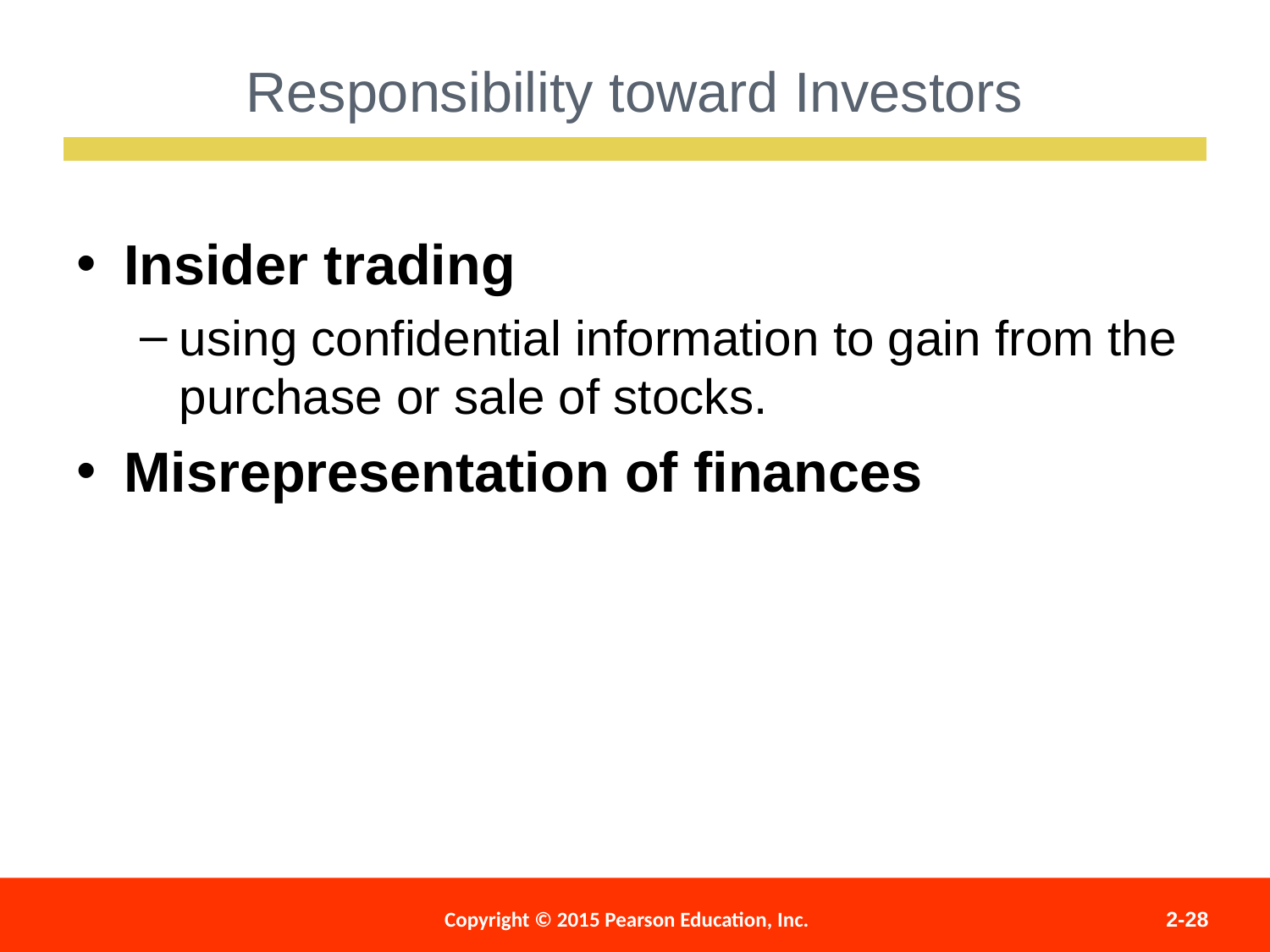

Responsibility toward Investors
Insider trading
using confidential information to gain from the purchase or sale of stocks.
Misrepresentation of finances